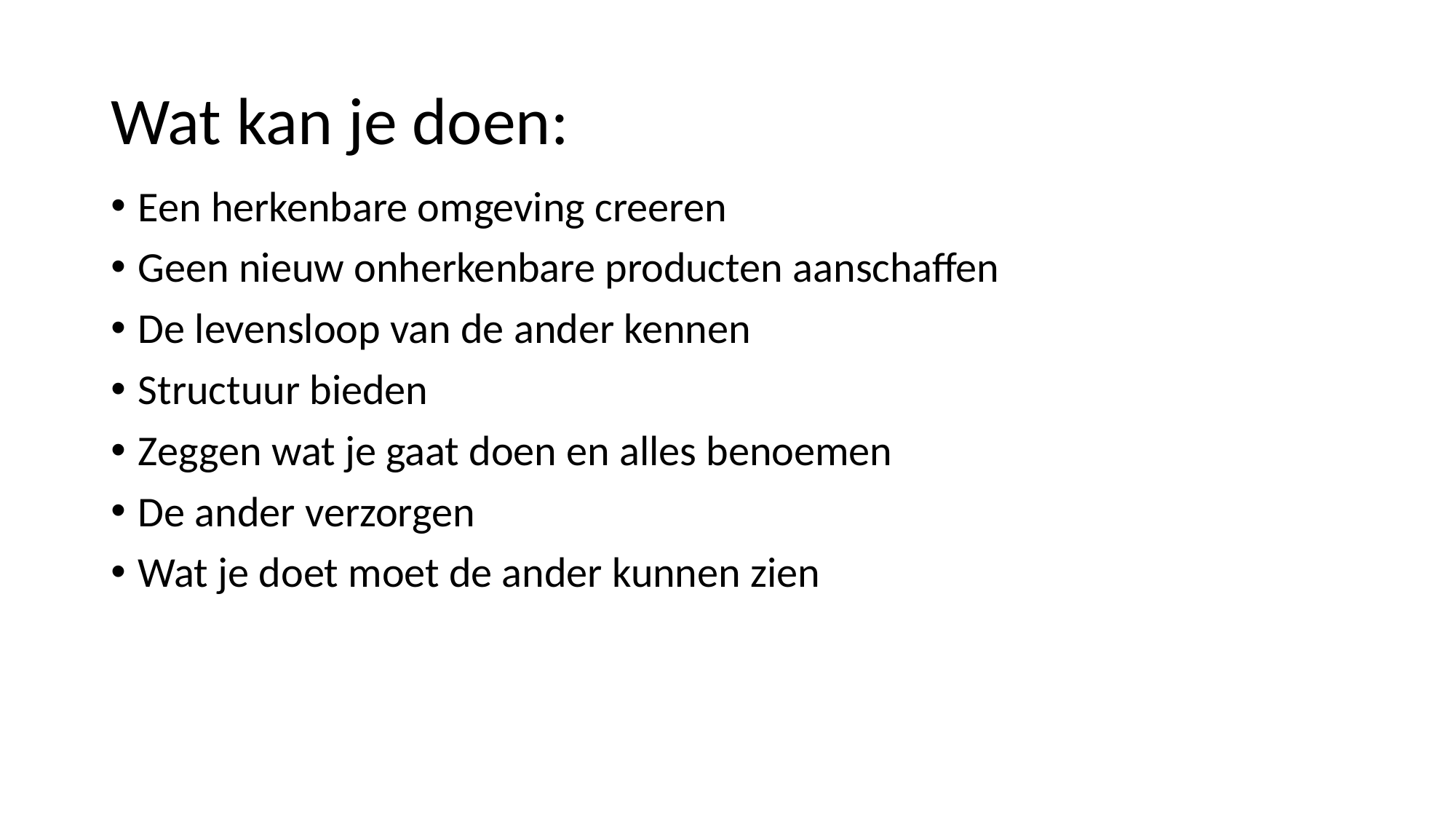

# Wat kan je doen:
Een herkenbare omgeving creeren
Geen nieuw onherkenbare producten aanschaffen
De levensloop van de ander kennen
Structuur bieden
Zeggen wat je gaat doen en alles benoemen
De ander verzorgen
Wat je doet moet de ander kunnen zien